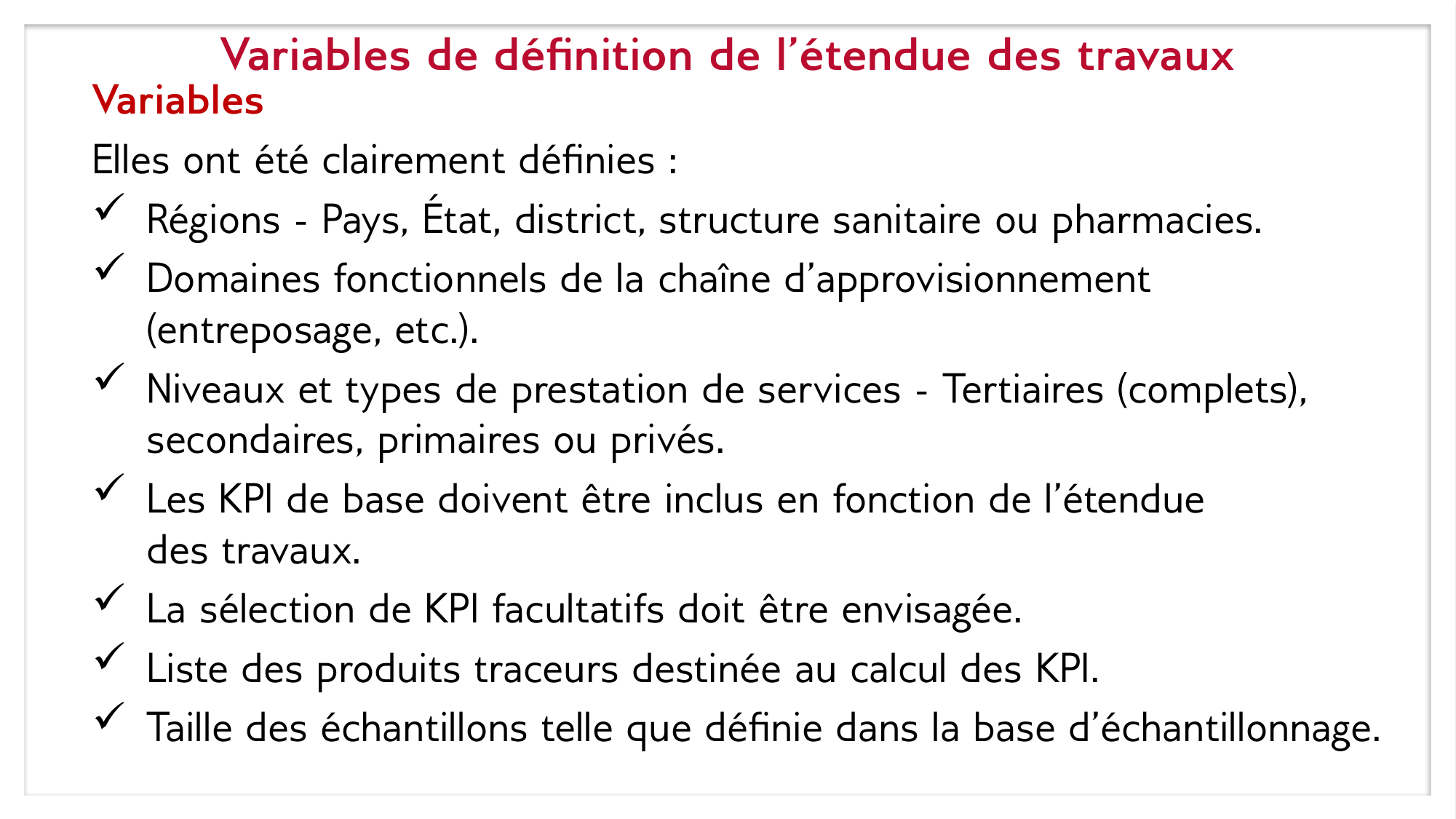

# Variables de définition de l’étendue des travaux
Variables
Elles ont été clairement définies :
Régions - Pays, État, district, structure sanitaire ou pharmacies.
Domaines fonctionnels de la chaîne d’approvisionnement
(entreposage, etc.).
Niveaux et types de prestation de services - Tertiaires (complets), secondaires, primaires ou privés.
Les KPI de base doivent être inclus en fonction de l’étendue
des travaux.
La sélection de KPI facultatifs doit être envisagée.
Liste des produits traceurs destinée au calcul des KPI.
Taille des échantillons telle que définie dans la base d’échantillonnage.